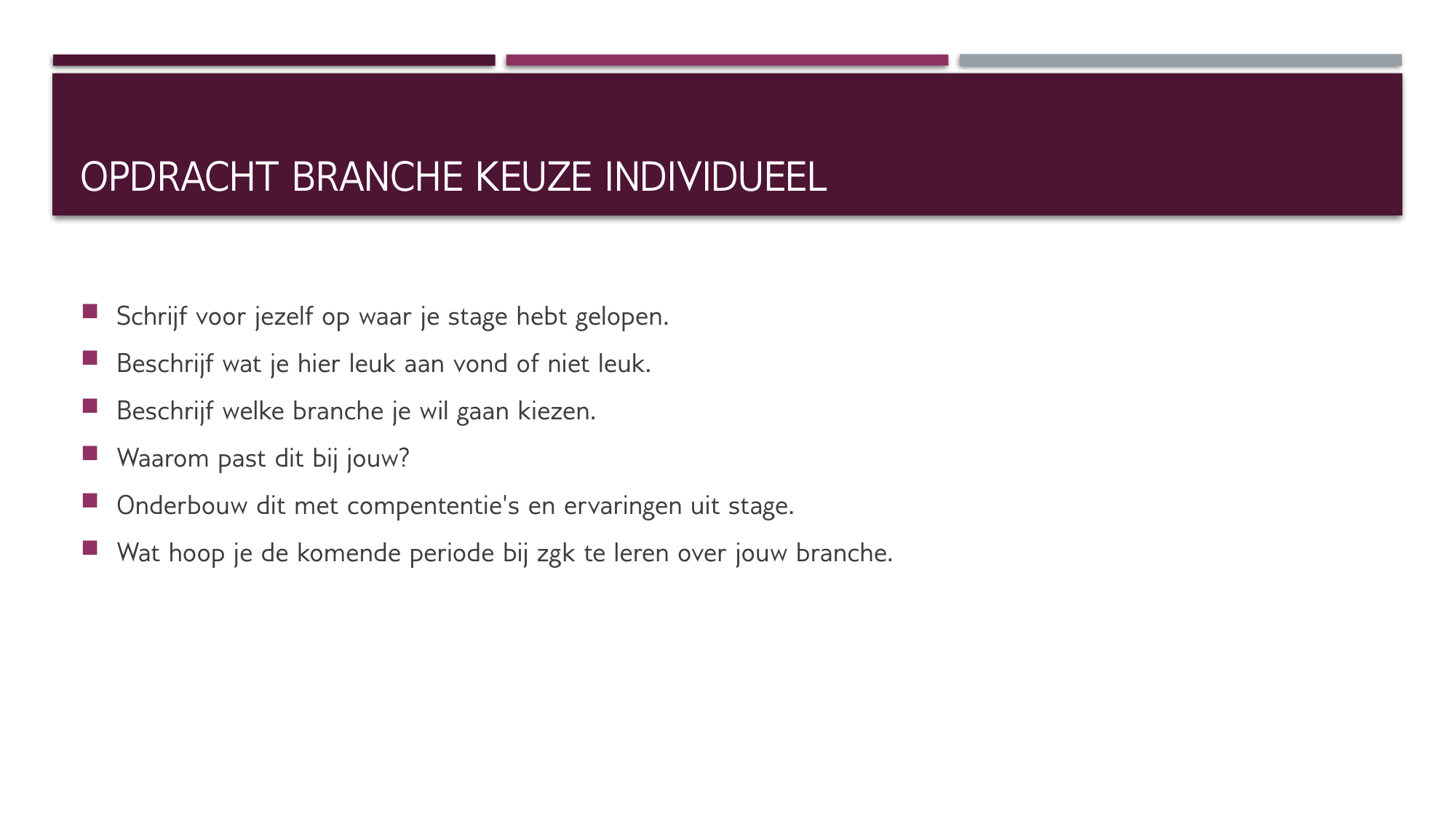

# Opdracht branche keuze individueel
Schrijf voor jezelf op waar je stage hebt gelopen.
Beschrijf wat je hier leuk aan vond of niet leuk.
Beschrijf welke branche je wil gaan kiezen.
Waarom past dit bij jouw?
Onderbouw dit met compententie's en ervaringen uit stage.
Wat hoop je de komende periode bij zgk te leren over jouw branche.